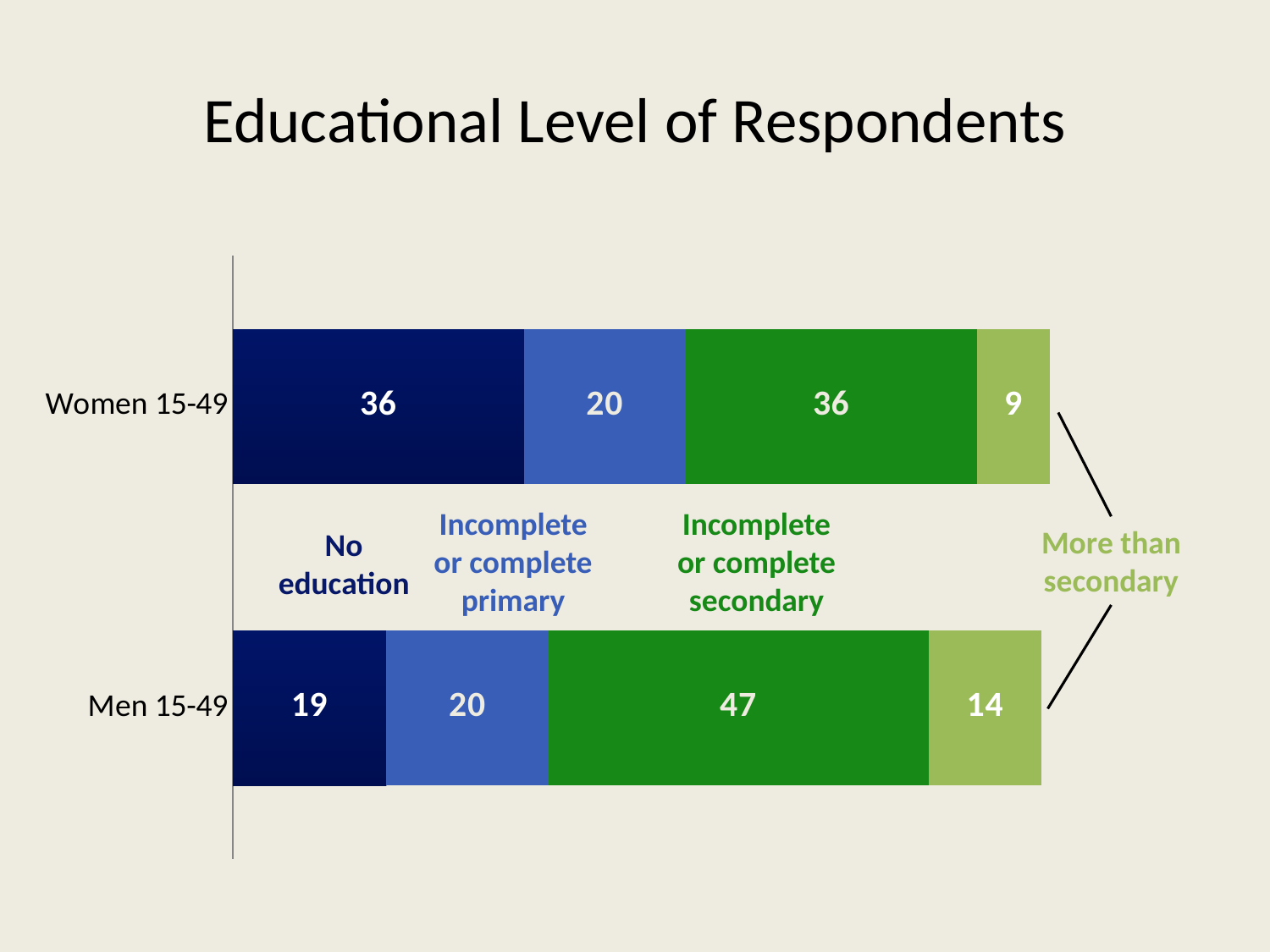

# Educational Level of Respondents

### Chart

| Category | No education | Incomplete or complete primary | Incomplete or complete secondary | More than secondary |
|---|---|---|---|---|
| Men 15-49 | 19.0 | 20.0 | 47.0 | 14.0 |
| Women 15-49 | 36.0 | 20.0 | 36.0 | 9.0 |
Incomplete or complete primary
Incomplete or complete secondary
More than secondary
No education